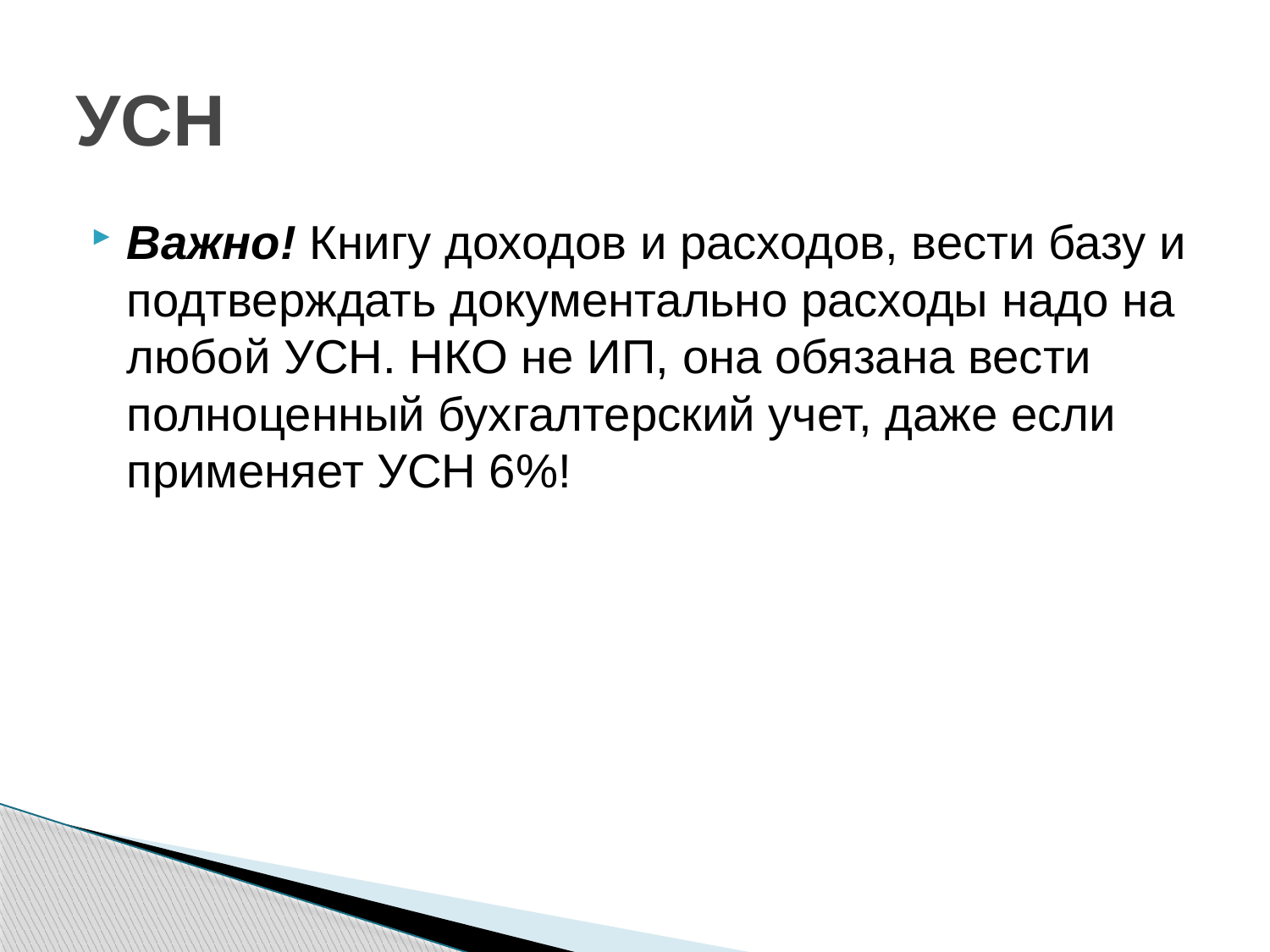

# УСН
Важно! Книгу доходов и расходов, вести базу и подтверждать документально расходы надо на любой УСН. НКО не ИП, она обязана вести полноценный бухгалтерский учет, даже если применяет УСН 6%!